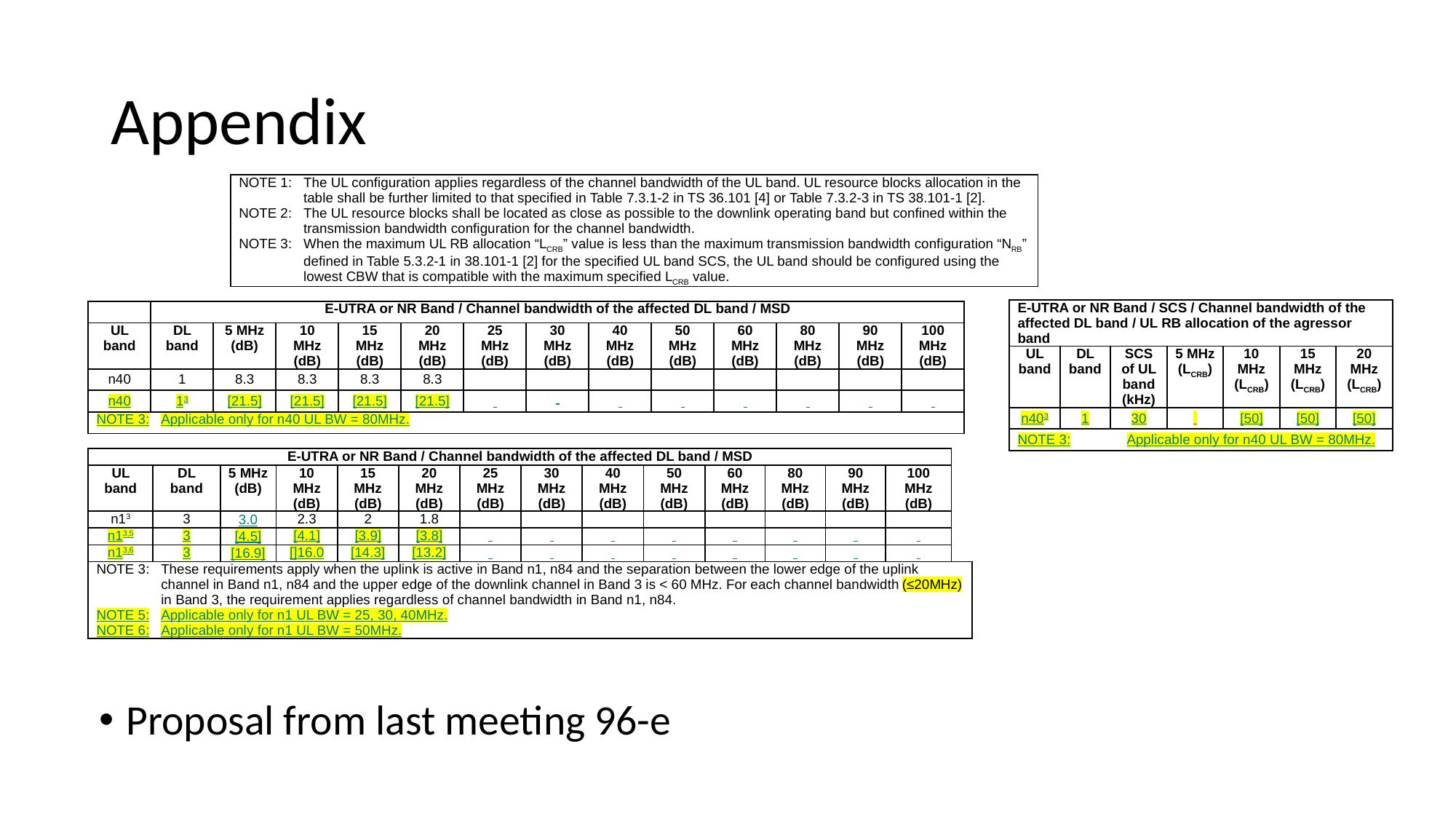

# Appendix
| NOTE 1: The UL configuration applies regardless of the channel bandwidth of the UL band. UL resource blocks allocation in the table shall be further limited to that specified in Table 7.3.1-2 in TS 36.101 [4] or Table 7.3.2-3 in TS 38.101-1 [2]. NOTE 2: The UL resource blocks shall be located as close as possible to the downlink operating band but confined within the transmission bandwidth configuration for the channel bandwidth. NOTE 3: When the maximum UL RB allocation “LCRB” value is less than the maximum transmission bandwidth configuration “NRB” defined in Table 5.3.2-1 in 38.101-1 [2] for the specified UL band SCS, the UL band should be configured using the lowest CBW that is compatible with the maximum specified LCRB value. |
| --- |
| E-UTRA or NR Band / SCS / Channel bandwidth of the affected DL band / UL RB allocation of the agressor band |  |  |  |  |  |  |
| --- | --- | --- | --- | --- | --- | --- |
| UL band | DL band | SCS of UL band (kHz) | 5 MHz (LCRB) | 10 MHz (LCRB) | 15 MHz (LCRB) | 20 MHz (LCRB) |
| n403 | 1 | 30 |  | [50] | [50] | [50] |
| NOTE 3: Applicable only for n40 UL BW = 80MHz. |  |  |  |  |  |  |
|  | E-UTRA or NR Band / Channel bandwidth of the affected DL band / MSD |  |  |  |  |  |  |  |  |  |  |  |  |
| --- | --- | --- | --- | --- | --- | --- | --- | --- | --- | --- | --- | --- | --- |
| UL band | DL band | 5 MHz (dB) | 10 MHz (dB) | 15 MHz (dB) | 20 MHz (dB) | 25 MHz (dB) | 30 MHz (dB) | 40 MHz (dB) | 50 MHz (dB) | 60 MHz (dB) | 80 MHz (dB) | 90 MHz (dB) | 100 MHz (dB) |
| n40 | 1 | 8.3 | 8.3 | 8.3 | 8.3 |  |  |  |  |  |  |  |  |
| n40 | 13 | [21.5] | [21.5] | [21.5] | [21.5] |  |  |  |  |  |  |  |  |
| NOTE 3: Applicable only for n40 UL BW = 80MHz. |  |  |  |  |  |  |  |  |  |  |  |  |  |
| E-UTRA or NR Band / Channel bandwidth of the affected DL band / MSD |  |  |  |  |  |  |  |  |  |  |  |  |  |  |
| --- | --- | --- | --- | --- | --- | --- | --- | --- | --- | --- | --- | --- | --- | --- |
| UL band | DL band | 5 MHz (dB) | 10 MHz (dB) | 15 MHz (dB) | 20 MHz (dB) | 25 MHz (dB) | 30 MHz (dB) | 40 MHz (dB) | 50 MHz (dB) | 60 MHz (dB) | 80 MHz (dB) | 90 MHz (dB) | 100 MHz (dB) |  |
| n13 | 3 | 3.0 | 2.3 | 2 | 1.8 |  |  |  |  |  |  |  |  |  |
| n13,5 | 3 | [4.5] | [4.1] | [3.9] | [3.8] |  |  |  |  |  |  |  |  |  |
| n13,6 | 3 | [16.9] | []16.0 | [14.3] | [13.2] |  |  |  |  |  |  |  |  |  |
| NOTE 3: These requirements apply when the uplink is active in Band n1, n84 and the separation between the lower edge of the uplink channel in Band n1, n84 and the upper edge of the downlink channel in Band 3 is < 60 MHz. For each channel bandwidth (≤20MHz) in Band 3, the requirement applies regardless of channel bandwidth in Band n1, n84. NOTE 5: Applicable only for n1 UL BW = 25, 30, 40MHz. NOTE 6: Applicable only for n1 UL BW = 50MHz. |  |  |  |  |  |  |  |  |  |  |  |  |  |  |
Proposal from last meeting 96-e